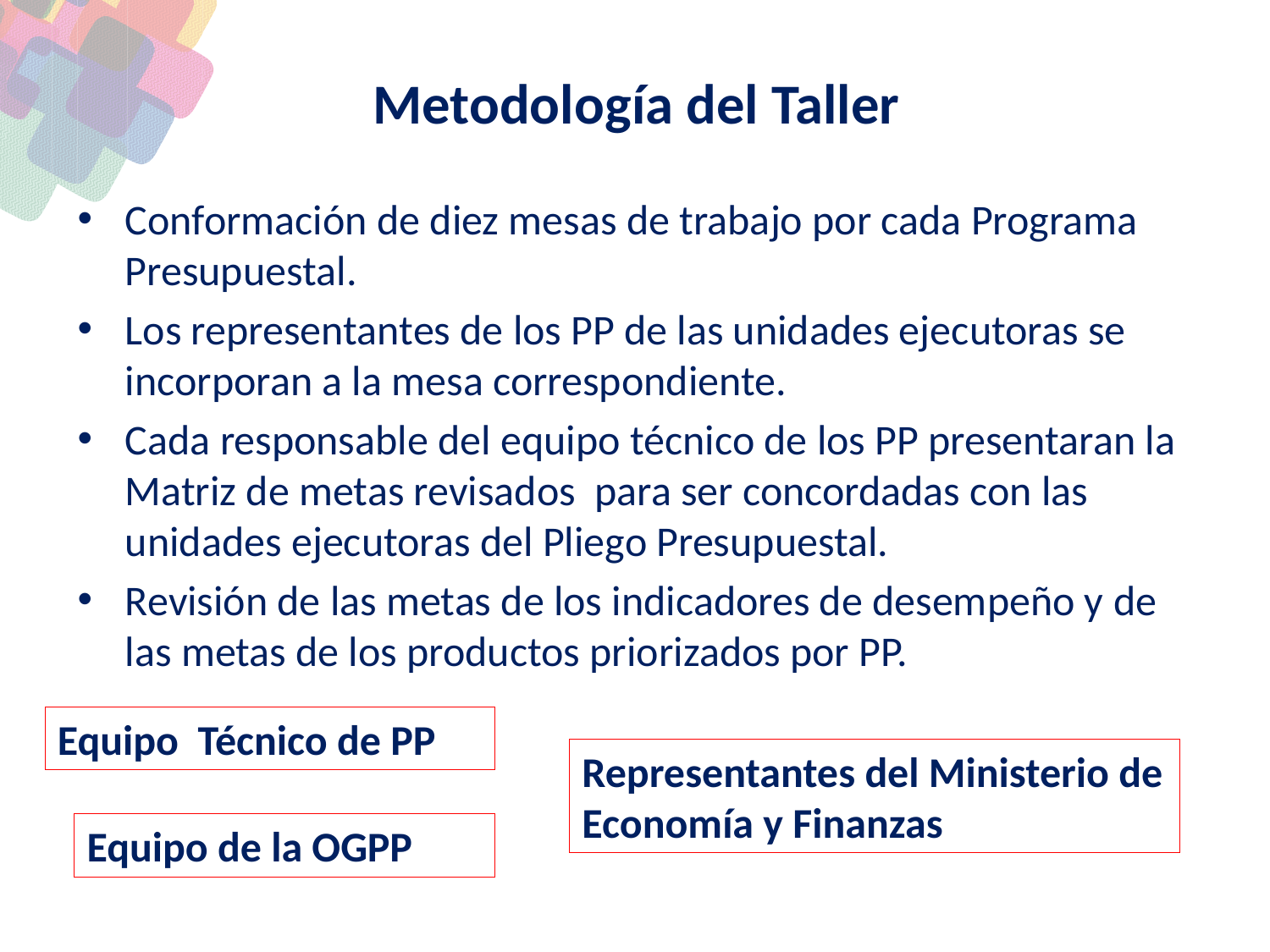

# Metodología del Taller
Conformación de diez mesas de trabajo por cada Programa Presupuestal.
Los representantes de los PP de las unidades ejecutoras se incorporan a la mesa correspondiente.
Cada responsable del equipo técnico de los PP presentaran la Matriz de metas revisados  para ser concordadas con las unidades ejecutoras del Pliego Presupuestal.
Revisión de las metas de los indicadores de desempeño y de las metas de los productos priorizados por PP.
Equipo  Técnico de PP
Representantes del Ministerio de Economía y Finanzas
Equipo de la OGPP